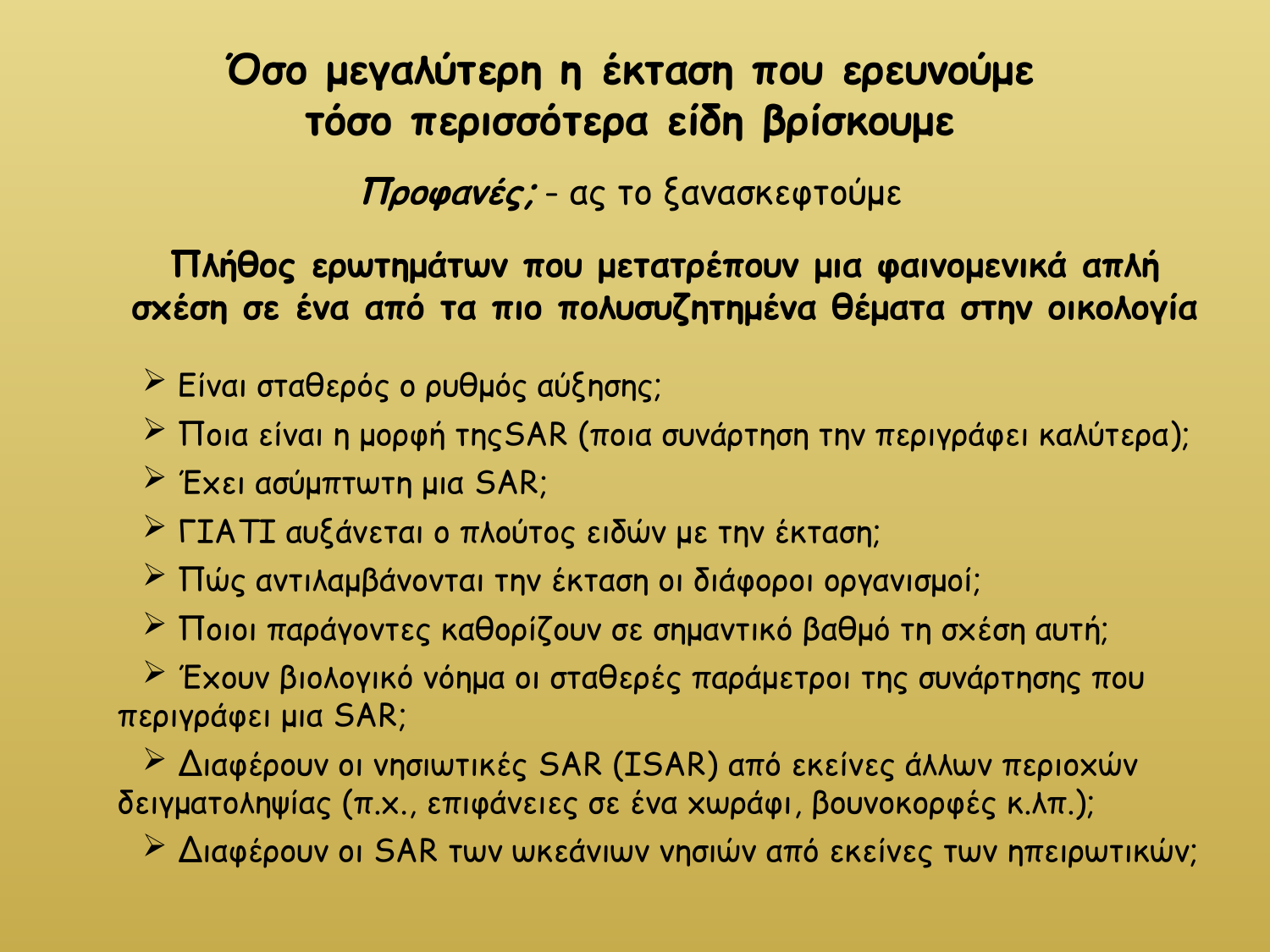

Όσο μεγαλύτερη η έκταση που ερευνούμε τόσο περισσότερα είδη βρίσκουμε

Προφανές; - ας το ξανασκεφτούμε
Πλήθος ερωτημάτων που μετατρέπουν μια φαινομενικά απλή σχέση σε ένα από τα πιο πολυσυζητημένα θέματα στην οικολογία

 Είναι σταθερός ο ρυθμός αύξησης;
 Ποια είναι η μορφή τηςSAR (ποια συνάρτηση την περιγράφει καλύτερα);
 Έχει ασύμπτωτη μια SAR;
 ΓΙΑΤΙ αυξάνεται ο πλούτος ειδών με την έκταση;
 Πώς αντιλαμβάνονται την έκταση οι διάφοροι οργανισμοί;
 Ποιοι παράγοντες καθορίζουν σε σημαντικό βαθμό τη σχέση αυτή;
 Έχουν βιολογικό νόημα οι σταθερές παράμετροι της συνάρτησης που περιγράφει μια SAR;
 Διαφέρουν οι νησιωτικές SAR (ISAR) από εκείνες άλλων περιοχών δειγματοληψίας (π.χ., επιφάνειες σε ένα χωράφι, βουνοκορφές κ.λπ.);
 Διαφέρουν οι SAR των ωκεάνιων νησιών από εκείνες των ηπειρωτικών;